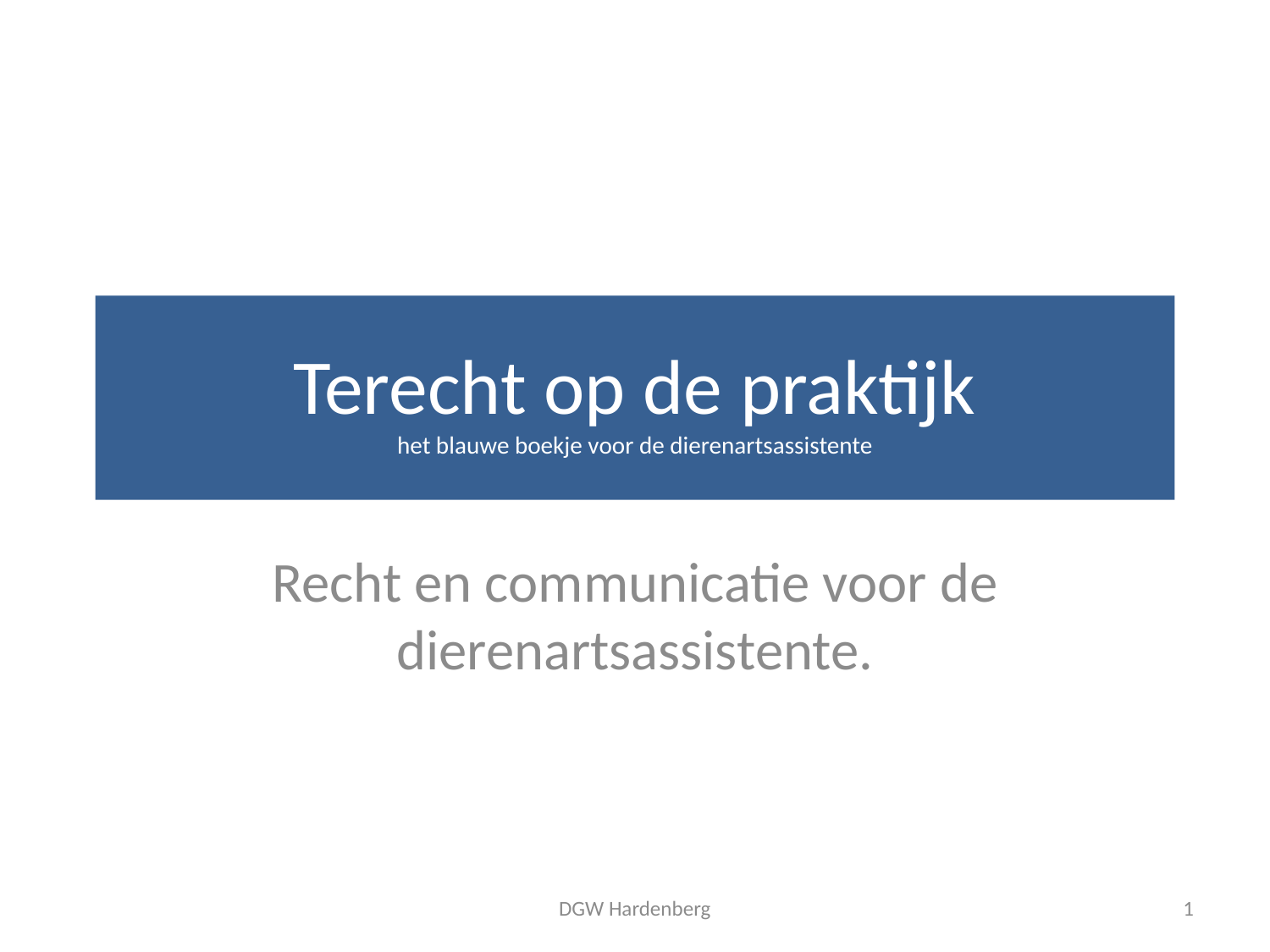

# Terecht op de praktijk het blauwe boekje voor de dierenartsassistente
Recht en communicatie voor de dierenartsassistente.
DGW Hardenberg
1